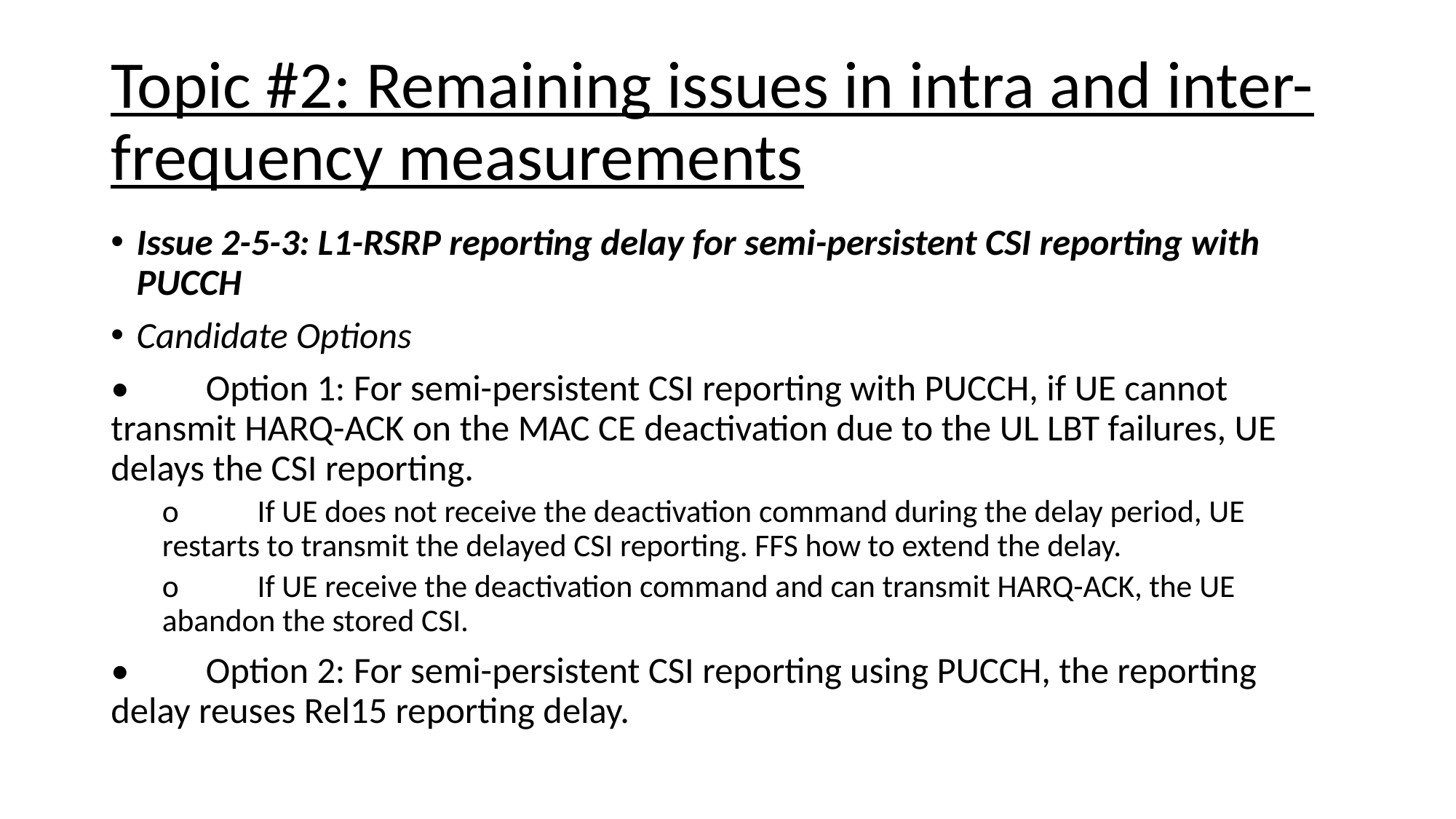

# Topic #2: Remaining issues in intra and inter-frequency measurements
Issue 2-5-3: L1-RSRP reporting delay for semi-persistent CSI reporting with PUCCH
Candidate Options
•	Option 1: For semi-persistent CSI reporting with PUCCH, if UE cannot transmit HARQ-ACK on the MAC CE deactivation due to the UL LBT failures, UE delays the CSI reporting.
o	If UE does not receive the deactivation command during the delay period, UE restarts to transmit the delayed CSI reporting. FFS how to extend the delay.
o	If UE receive the deactivation command and can transmit HARQ-ACK, the UE abandon the stored CSI.
•	Option 2: For semi-persistent CSI reporting using PUCCH, the reporting delay reuses Rel15 reporting delay.